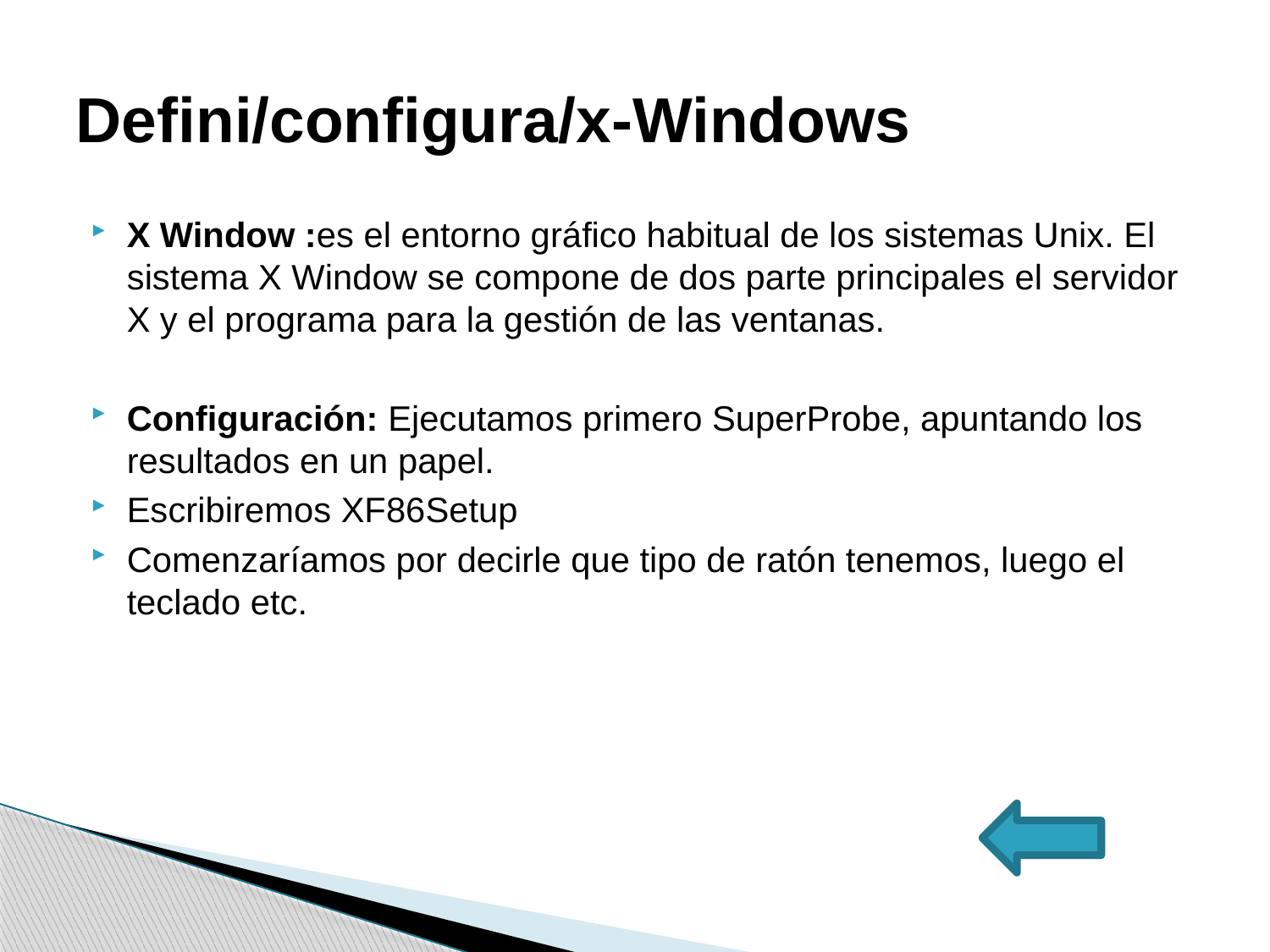

# Defini/configura/x-Windows
X Window :es el entorno gráfico habitual de los sistemas Unix. El sistema X Window se compone de dos parte principales el servidor X y el programa para la gestión de las ventanas.

Configuración: Ejecutamos primero SuperProbe, apuntando los resultados en un papel.
Escribiremos XF86Setup
Comenzaríamos por decirle que tipo de ratón tenemos, luego el teclado etc.